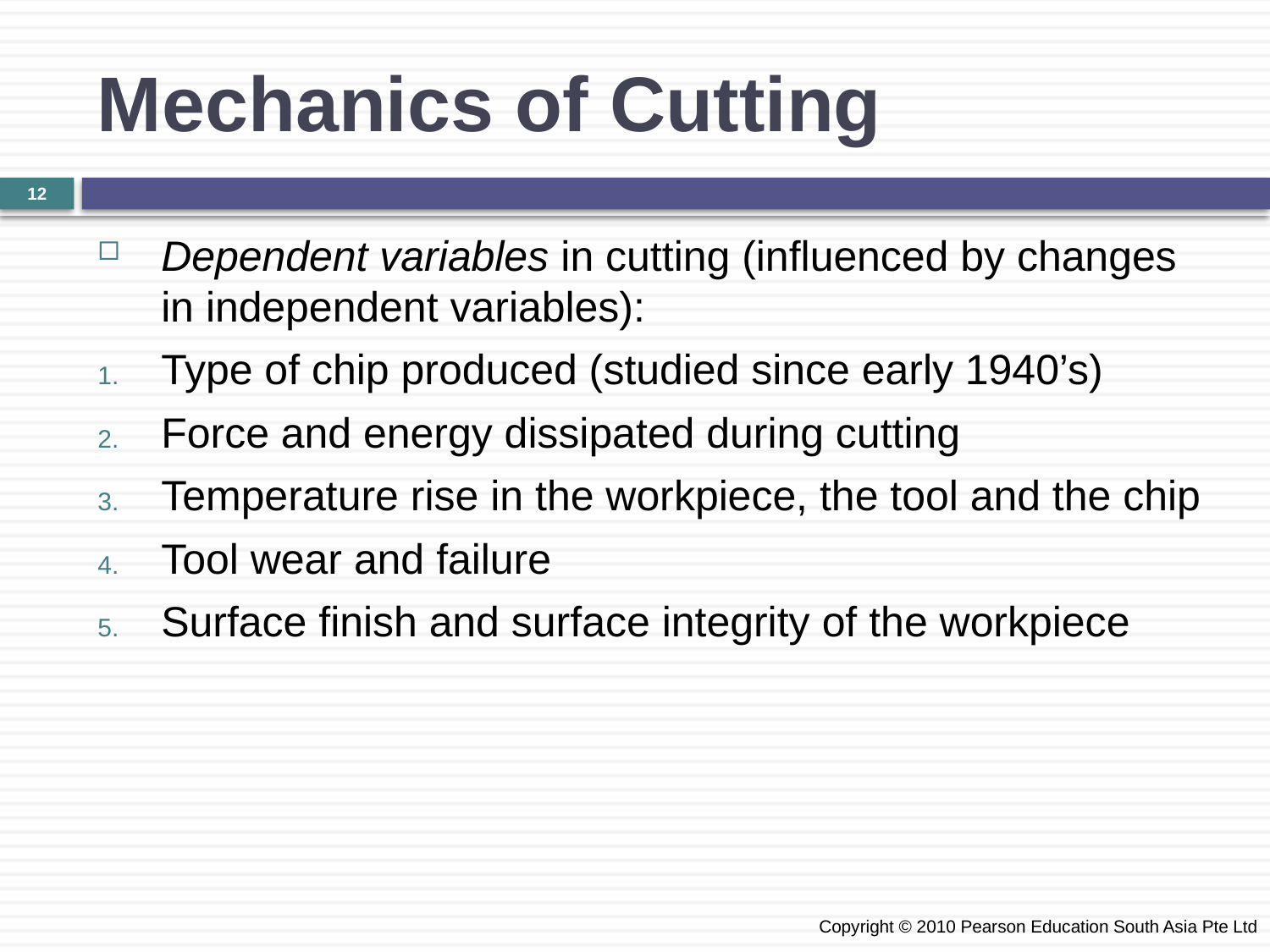

Mechanics of Cutting
Dependent variables in cutting (influenced by changes in independent variables):
Type of chip produced (studied since early 1940’s)
Force and energy dissipated during cutting
Temperature rise in the workpiece, the tool and the chip
Tool wear and failure
Surface finish and surface integrity of the workpiece
12
   Copyright © 2010 Pearson Education South Asia Pte Ltd